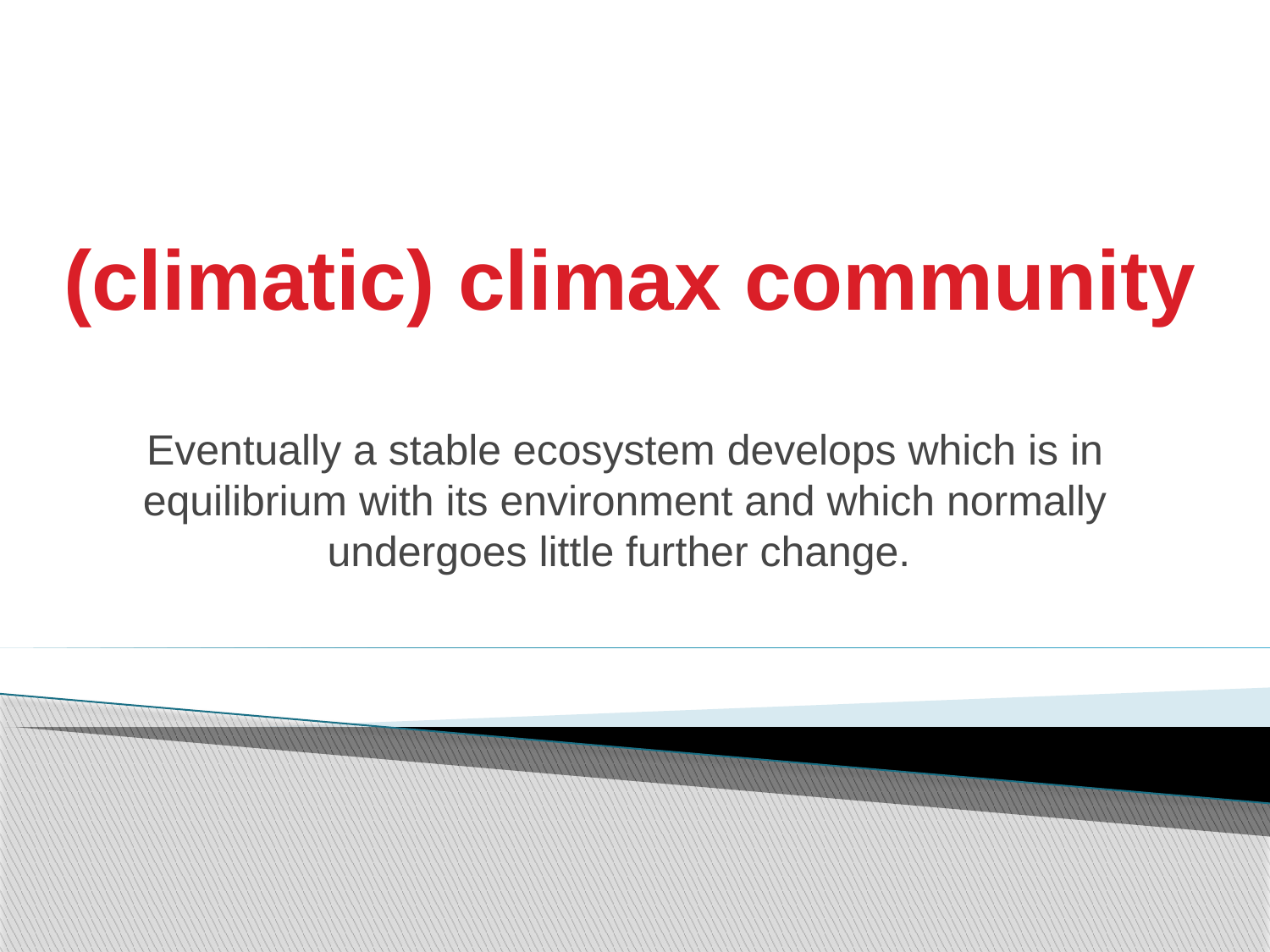

# (climatic) climax community
Eventually a stable ecosystem develops which is in equilibrium with its environment and which normally undergoes little further change.